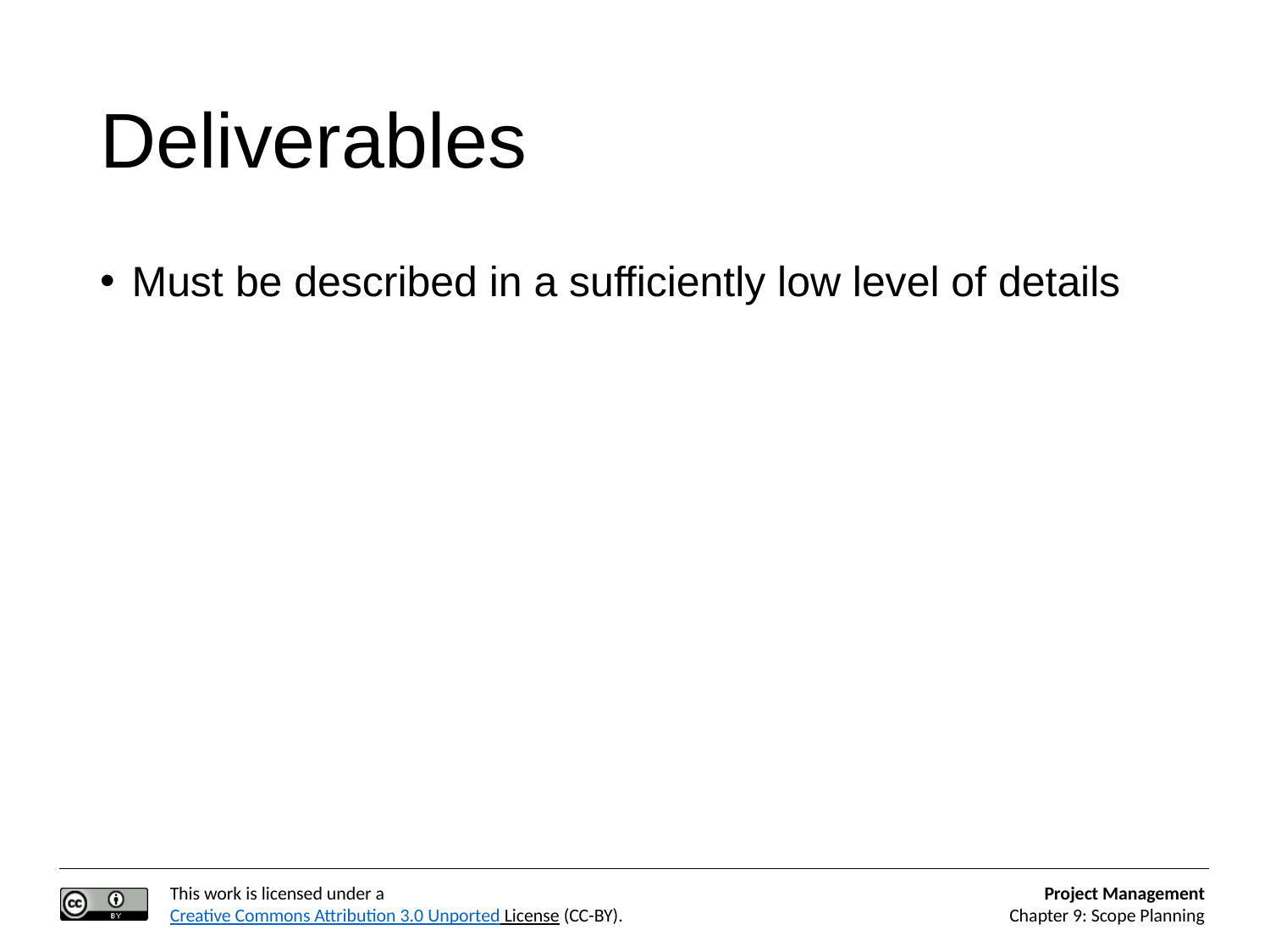

# Deliverables
Must be described in a sufficiently low level of details